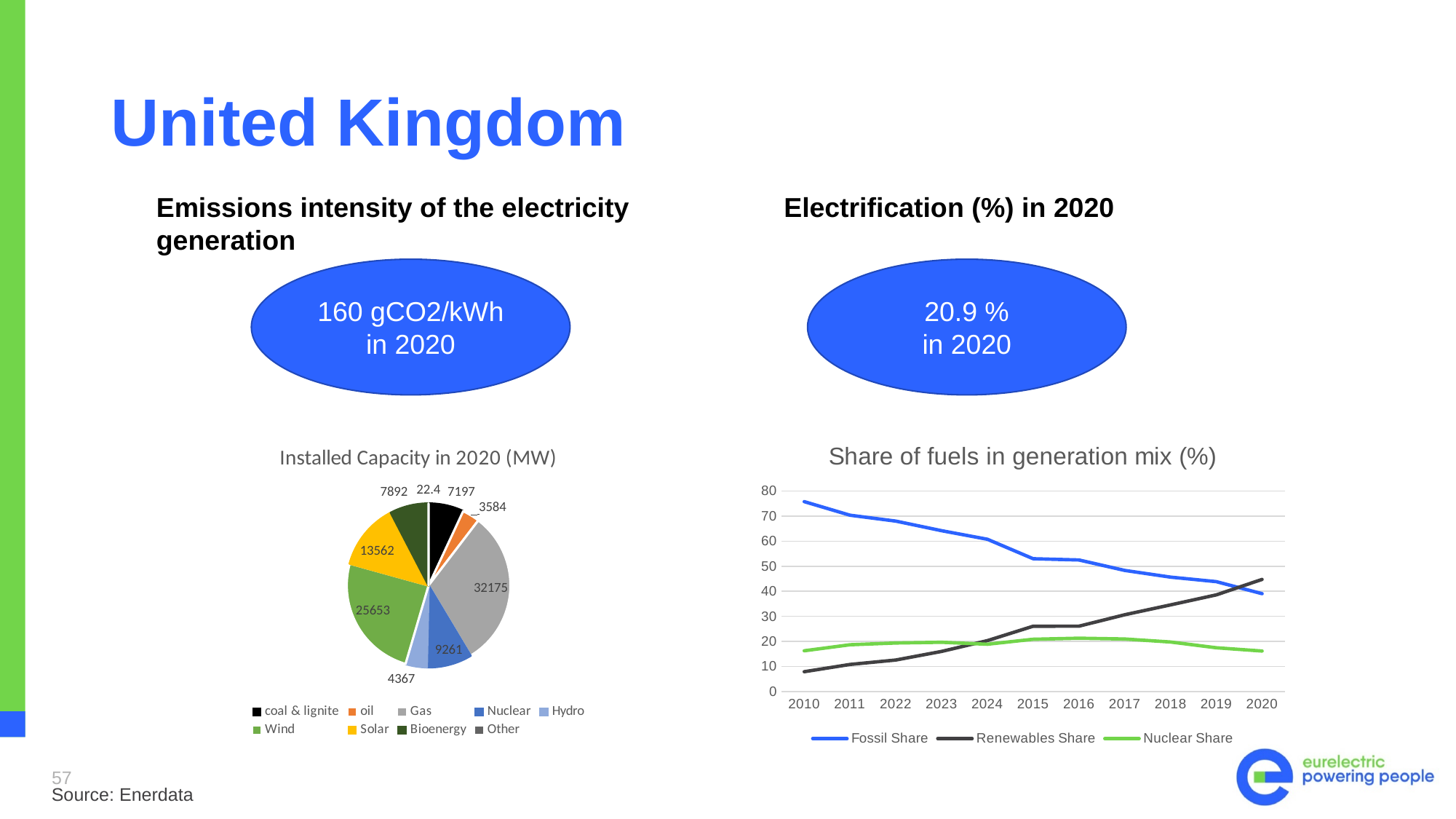

# United Kingdom
Emissions intensity of the electricity generation
Electrification (%) in 2020
20.9 %
in 2020
160 gCO2/kWh
in 2020

### Chart: Share of fuels in generation mix (%)

| Category | Fossil Share | Renewables Share | Nuclear Share |
|---|---|---|---|
| 2010 | 75.76 | 7.96 | 16.3 |
| 2011 | 70.348 | 10.856 | 18.7 |
| 2022 | 67.99600000000001 | 12.614 | 19.4 |
| 2023 | 64.178 | 16.049 | 19.7 |
| 2024 | 60.769999999999996 | 20.34 | 18.9 |
| 2015 | 53.005 | 26.089999999999996 | 20.9 |
| 2016 | 52.512 | 26.11 | 21.3 |
| 2017 | 48.342 | 30.67 | 21.0 |
| 2018 | 45.676 | 34.59 | 19.8 |
| 2019 | 43.874 | 38.57 | 17.5 |
| 2020 | 39.061 | 44.769999999999996 | 16.2 |

### Chart: Installed Capacity in 2020 (MW)

| Category |  |
|---|---|
| coal & lignite | 7197.0 |
| oil | 3584.0 |
| Gas | 32175.0 |
| Nuclear | 9261.0 |
| Hydro | 4367.0 |
| Wind | 25653.0 |
| Solar | 13562.0 |
| Bioenergy | 7892.0 |
| Other | 22.4 |
57
Source: Enerdata